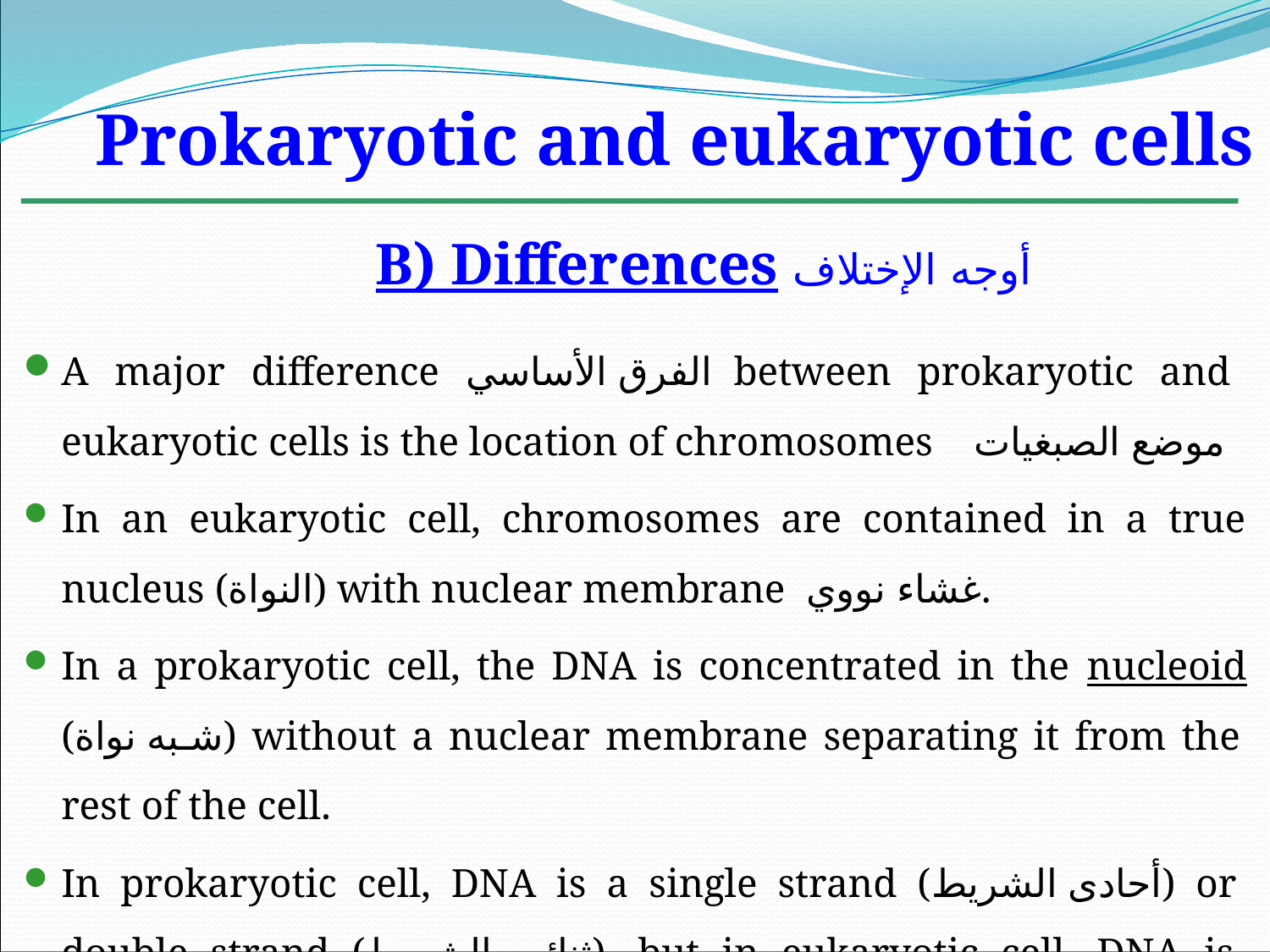

# Prokaryotic and eukaryotic cells

B) Differences أوجه الإختلاف
A major difference الفرق الأساسي  between prokaryotic and eukaryotic cells is the location of chromosomes    موضع الصبغيات
In an eukaryotic cell, chromosomes are contained in a true nucleus (النواة) with nuclear membrane  غشاء نووي.
In a prokaryotic cell, the DNA is concentrated in the nucleoid (شـبه نواة) without a nuclear membrane separating it from the rest of the cell.
In prokaryotic cell, DNA is a single strand (أحادى الشريط) or double strand (ثنائي الشريط), but in eukaryotic cell, DNA is double strand.